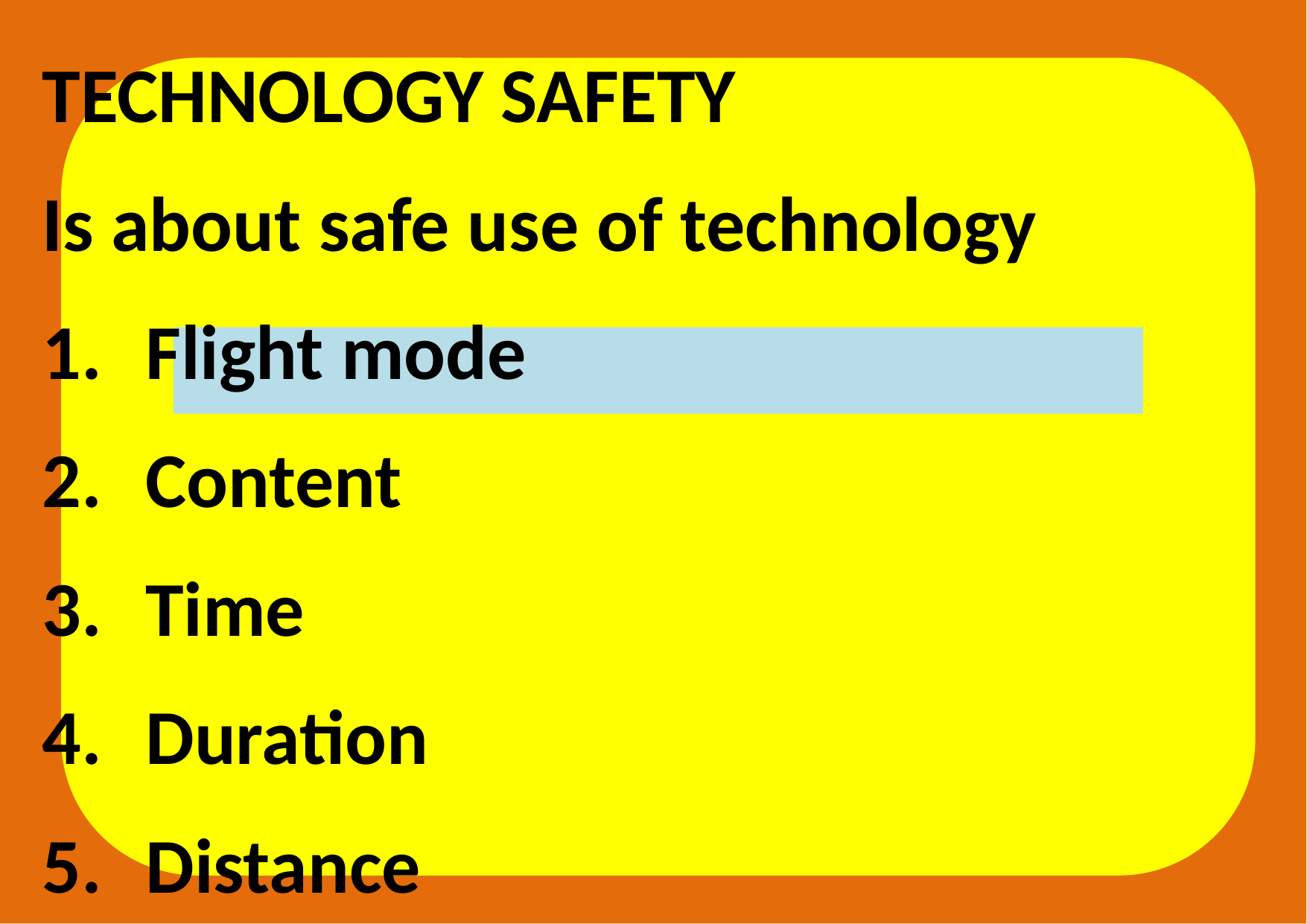

TECHNOLOGY SAFETY
Is about safe use of technology
Flight mode
Content
Time
Duration
Distance